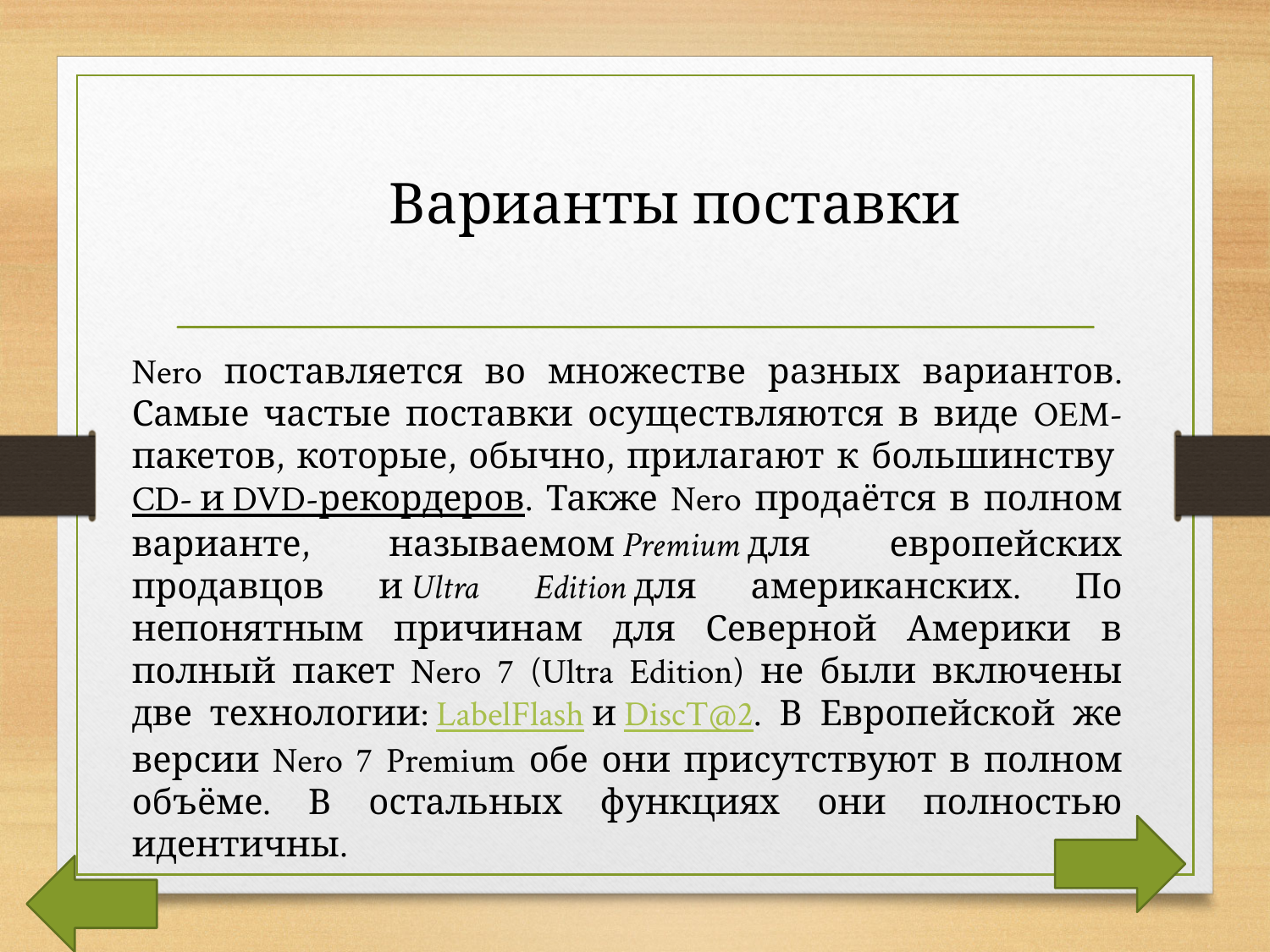

Варианты поставки
Nero поставляется во множестве разных вариантов. Самые частые поставки осуществляются в виде OEM-пакетов, которые, обычно, прилагают к большинству CD- и DVD-рекордеров. Также Nero продаётся в полном варианте, называемом Premium для европейских продавцов и Ultra Edition для американских. По непонятным причинам для Северной Америки в полный пакет Nero 7 (Ultra Edition) не были включены две технологии: LabelFlash и DiscT@2. В Европейской же версии Nero 7 Premium обе они присутствуют в полном объёме. В остальных функциях они полностью идентичны.